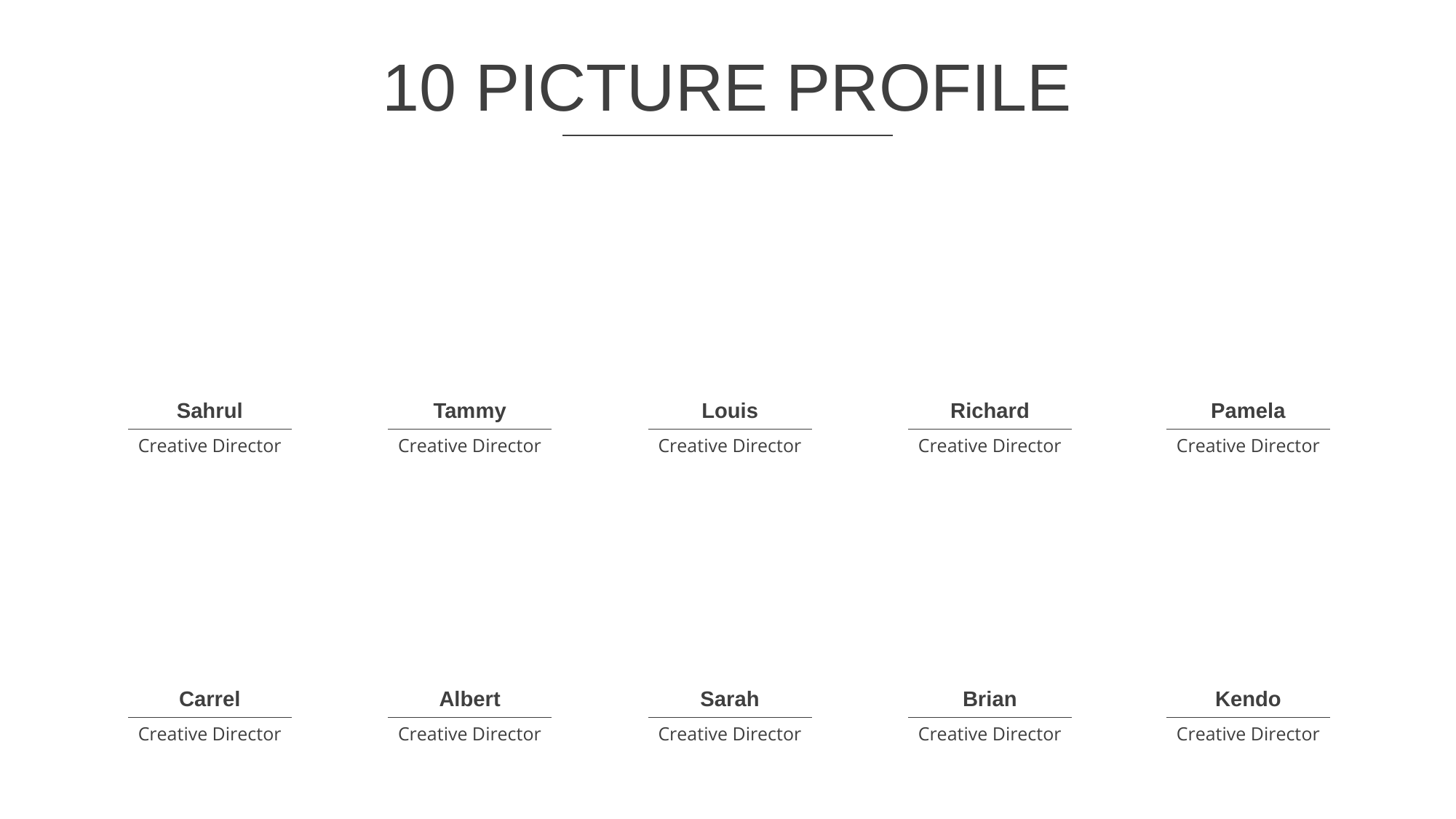

# 10 PICTURE PROFILE

Sahrul
Tammy
Louis
Richard
Pamela
Creative Director
Creative Director
Creative Director
Creative Director
Creative Director

Carrel
Albert
Sarah
Brian
Kendo
Creative Director
Creative Director
Creative Director
Creative Director
Creative Director